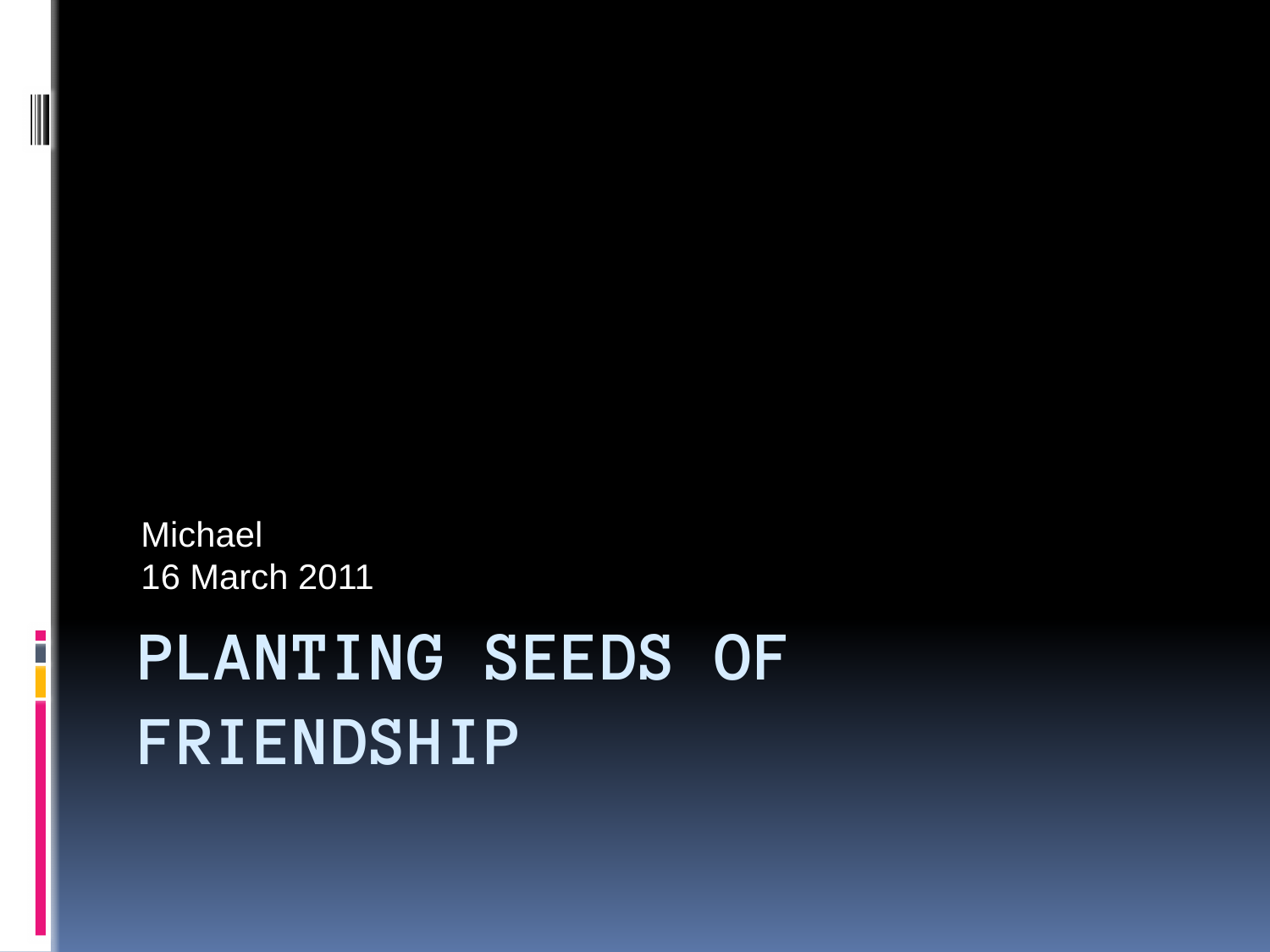

Michael
16 March 2011
# Planting Seeds of Friendship